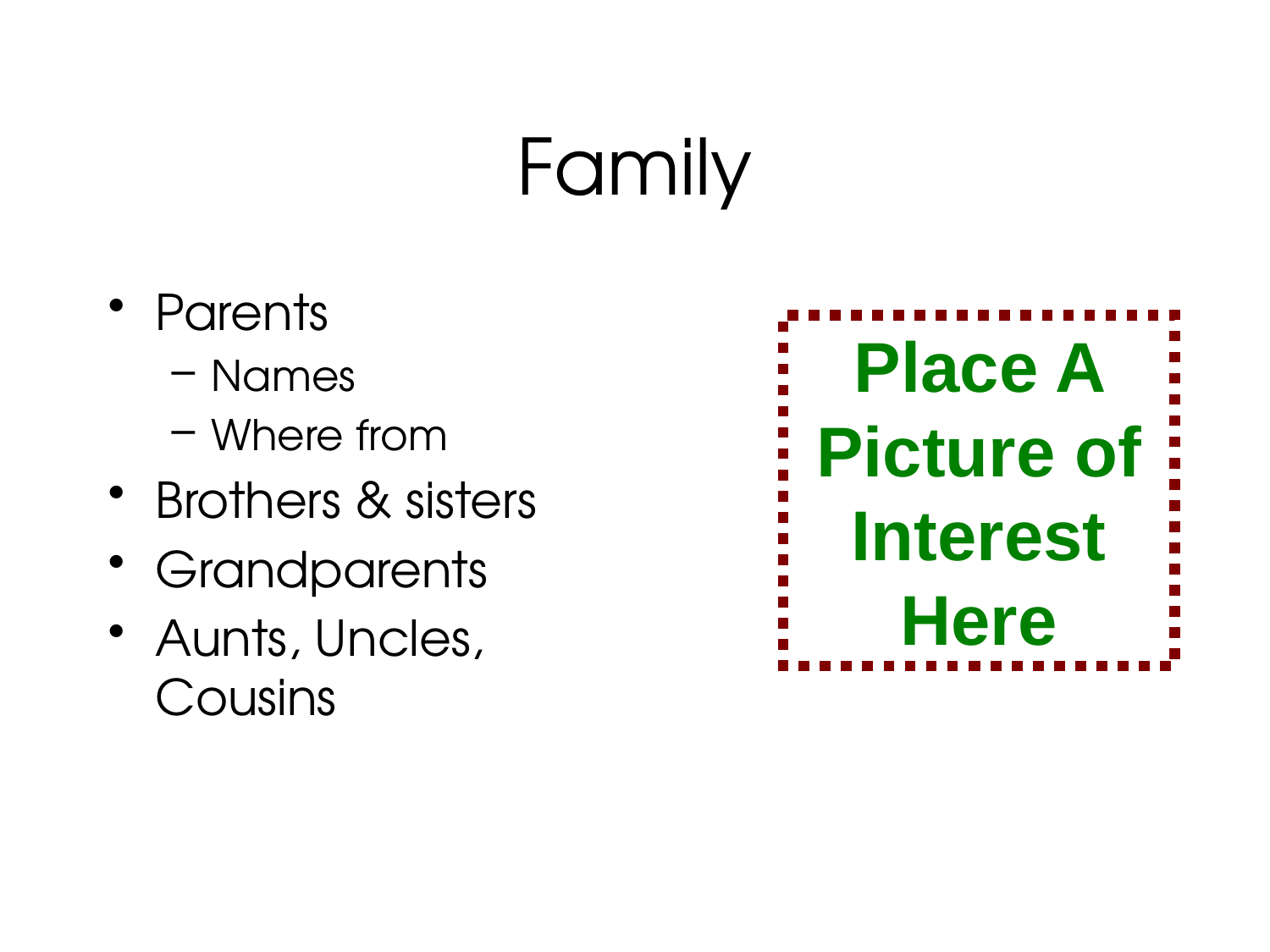

# Family
Parents
Names
Where from
Brothers & sisters
Grandparents
Aunts, Uncles, Cousins
Place A Picture of Interest Here